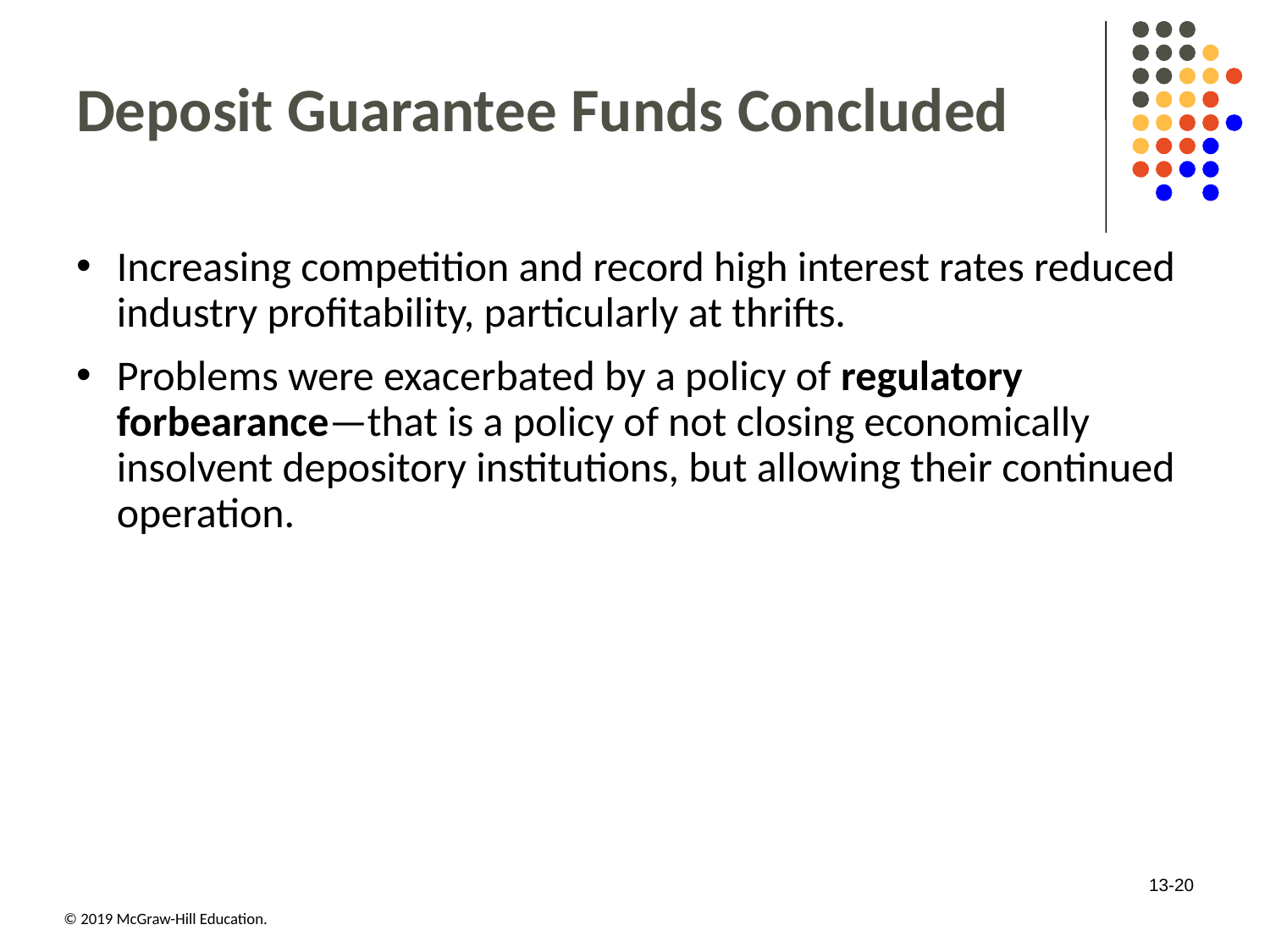

# Deposit Guarantee Funds Concluded
Increasing competition and record high interest rates reduced industry profitability, particularly at thrifts.
Problems were exacerbated by a policy of regulatory forbearance—that is a policy of not closing economically insolvent depository institutions, but allowing their continued operation.
13-20